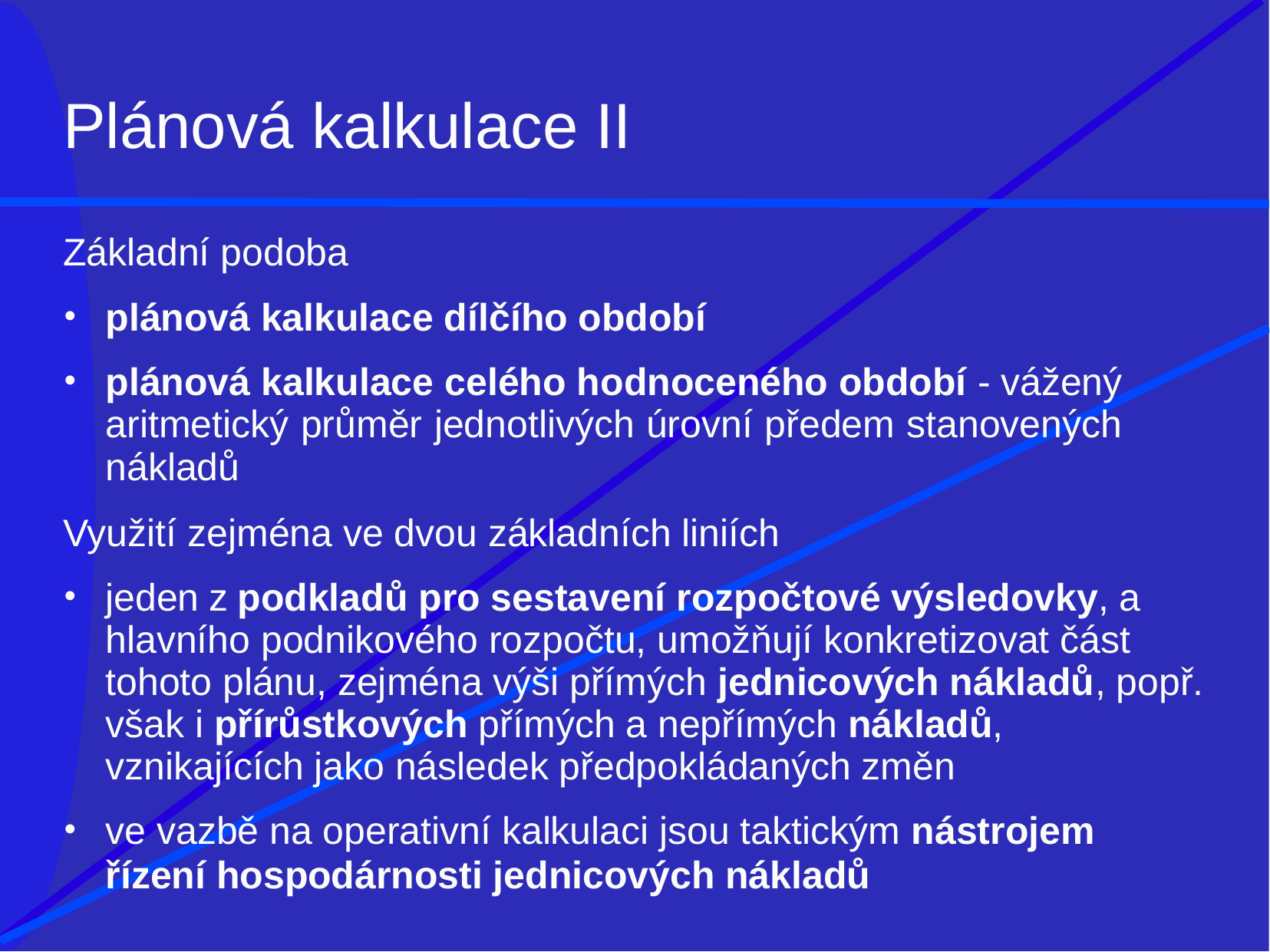

# Plánová kalkulace II
Základní podoba
plánová kalkulace dílčího období
plánová kalkulace celého hodnoceného období - vážený aritmetický průměr jednotlivých úrovní předem stanovených nákladů
Využití zejména ve dvou základních liniích
jeden z podkladů pro sestavení rozpočtové výsledovky, a hlavního podnikového rozpočtu, umožňují konkretizovat část tohoto plánu, zejména výši přímých jednicových nákladů, popř. však i přírůstkových přímých a nepřímých nákladů, vznikajících jako následek předpokládaných změn
ve vazbě na operativní kalkulaci jsou taktickým nástrojem
řízení hospodárnosti jednicových nákladů